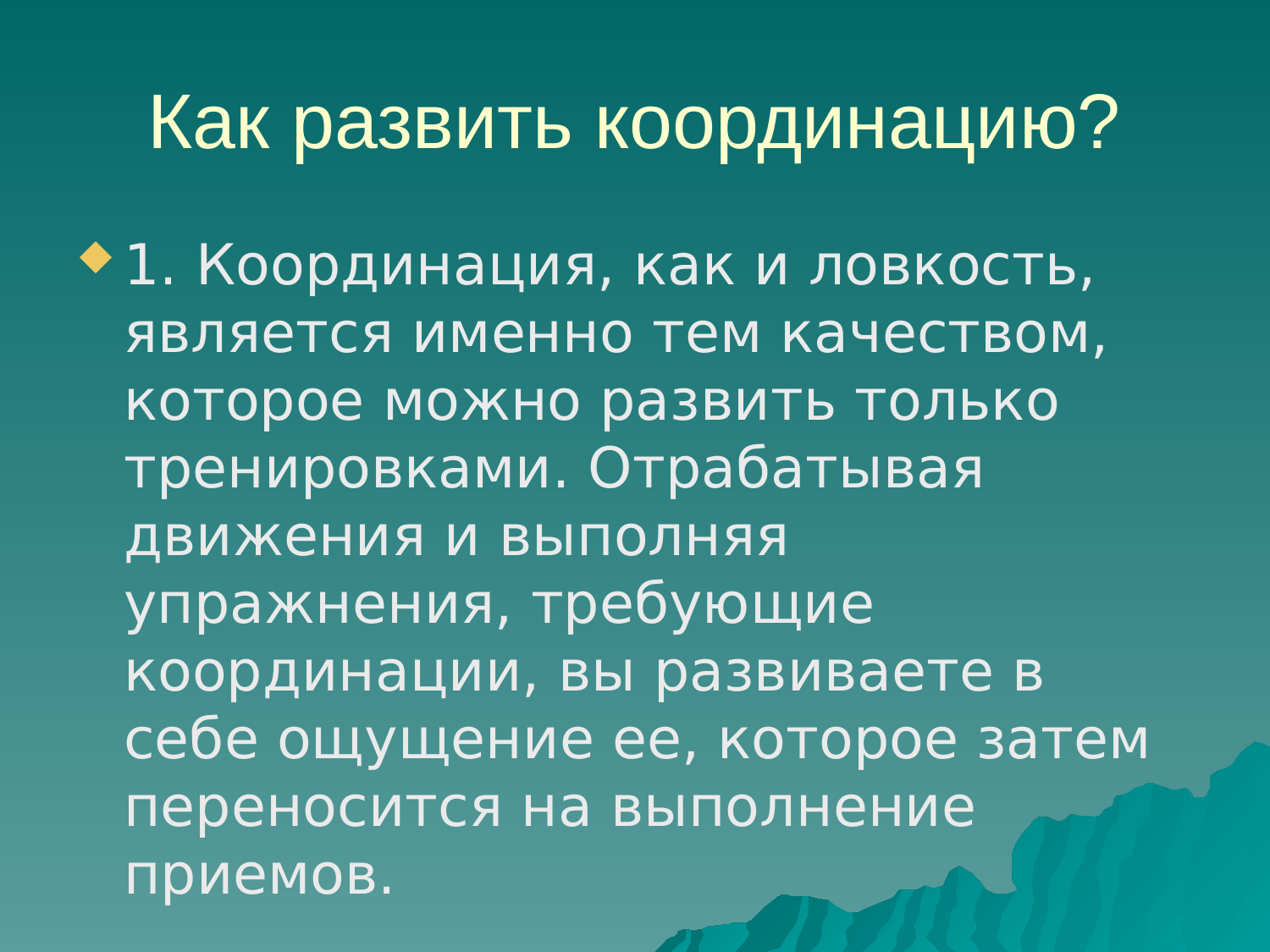

# Как развить координацию?
1. Координация, как и ловкость, является именно тем качеством, которое можно развить только тренировками. Отрабатывая движения и выполняя упражнения, требующие координации, вы развиваете в себе ощущение ее, которое затем переносится на выполнение приемов.